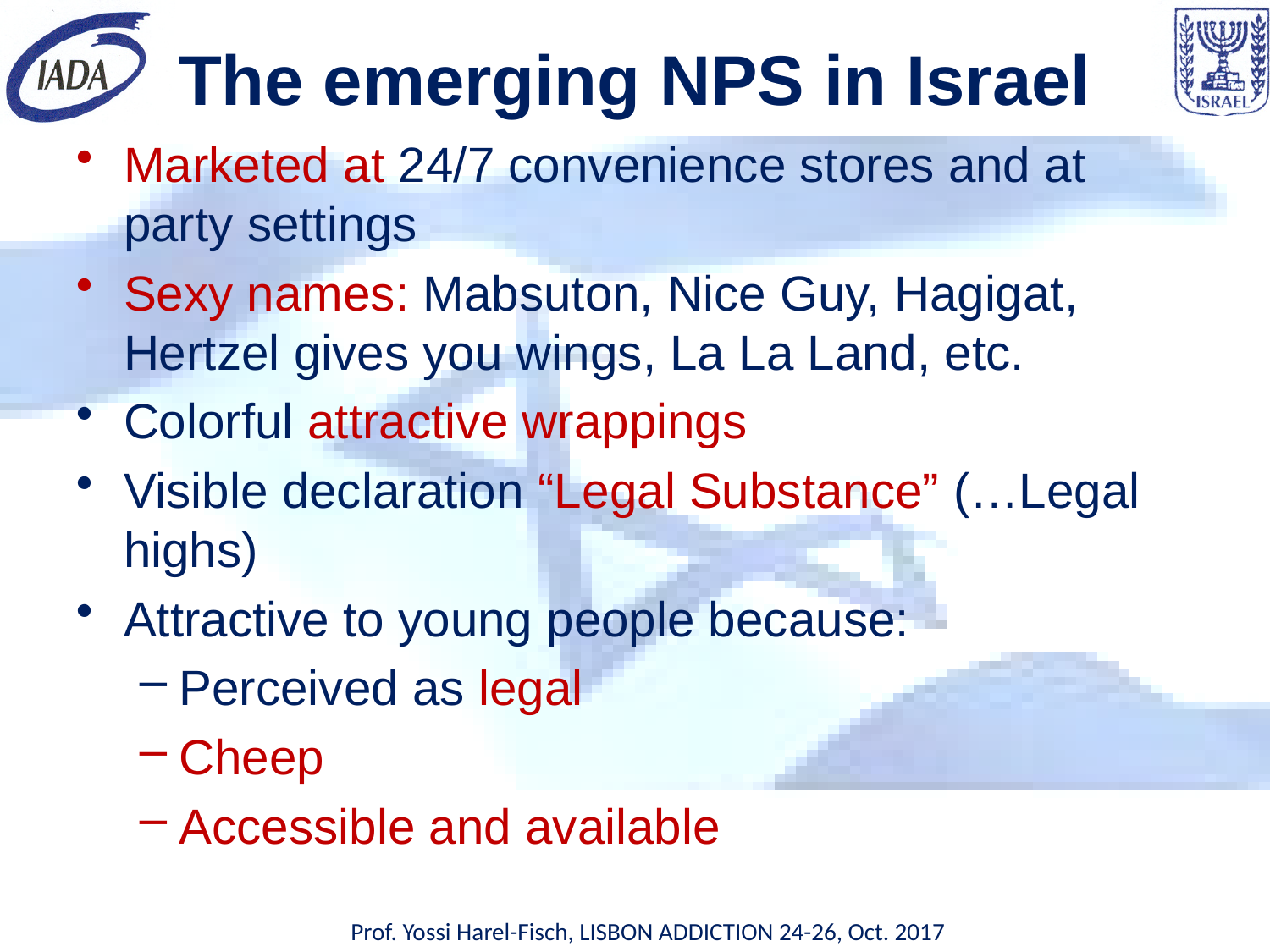

# The emerging NPS in Israel
Marketed at 24/7 convenience stores and at party settings
Sexy names: Mabsuton, Nice Guy, Hagigat, Hertzel gives you wings, La La Land, etc.
Colorful attractive wrappings
Visible declaration “Legal Substance” (…Legal highs)
Attractive to young people because:
Perceived as legal
Cheep
Accessible and available
Prof. Yossi Harel-Fisch, LISBON ADDICTION 24-26, Oct. 2017